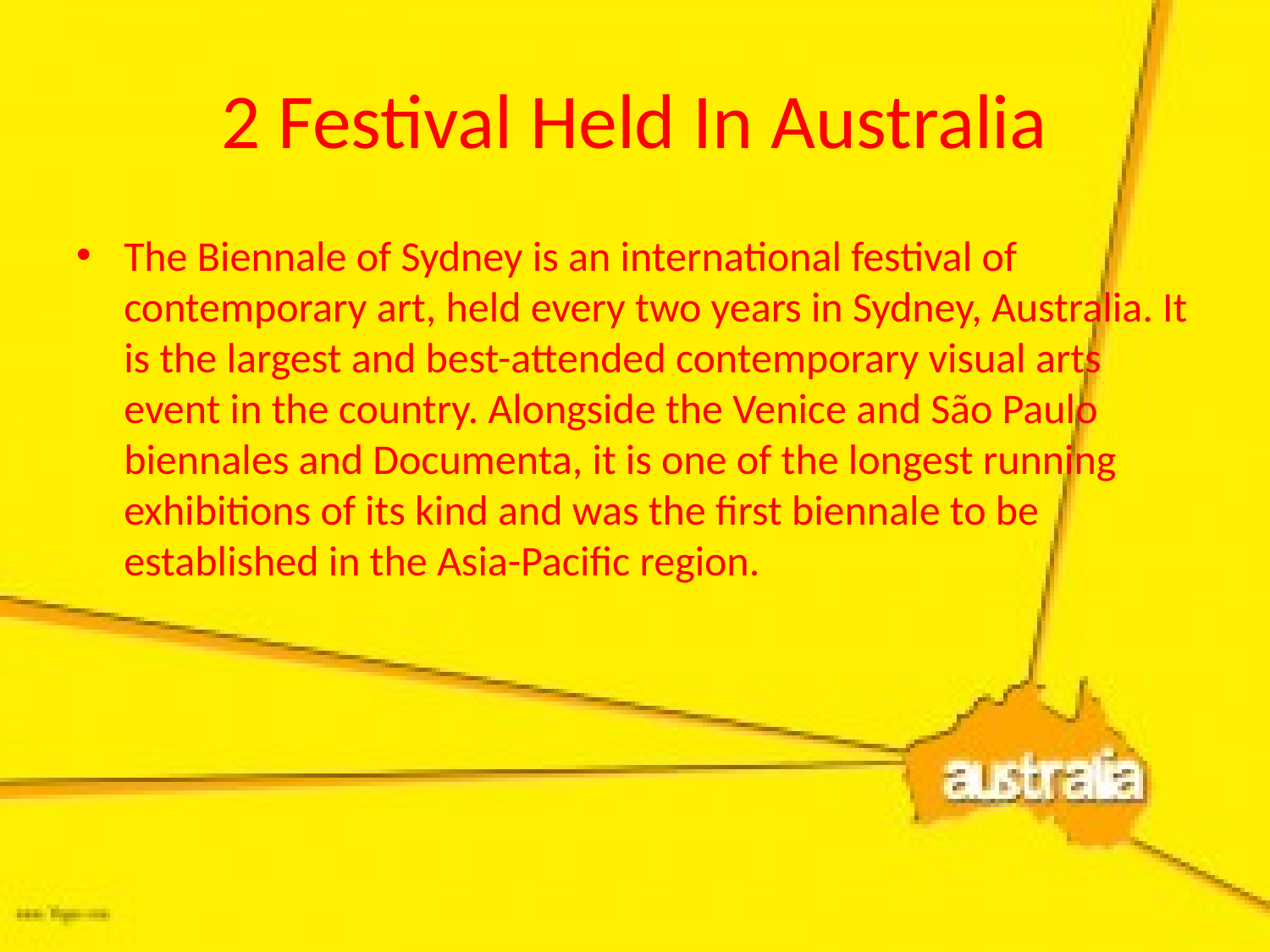

# 2 Festival Held In Australia
The Biennale of Sydney is an international festival of contemporary art, held every two years in Sydney, Australia. It is the largest and best-attended contemporary visual arts event in the country. Alongside the Venice and São Paulo biennales and Documenta, it is one of the longest running exhibitions of its kind and was the first biennale to be established in the Asia-Pacific region.